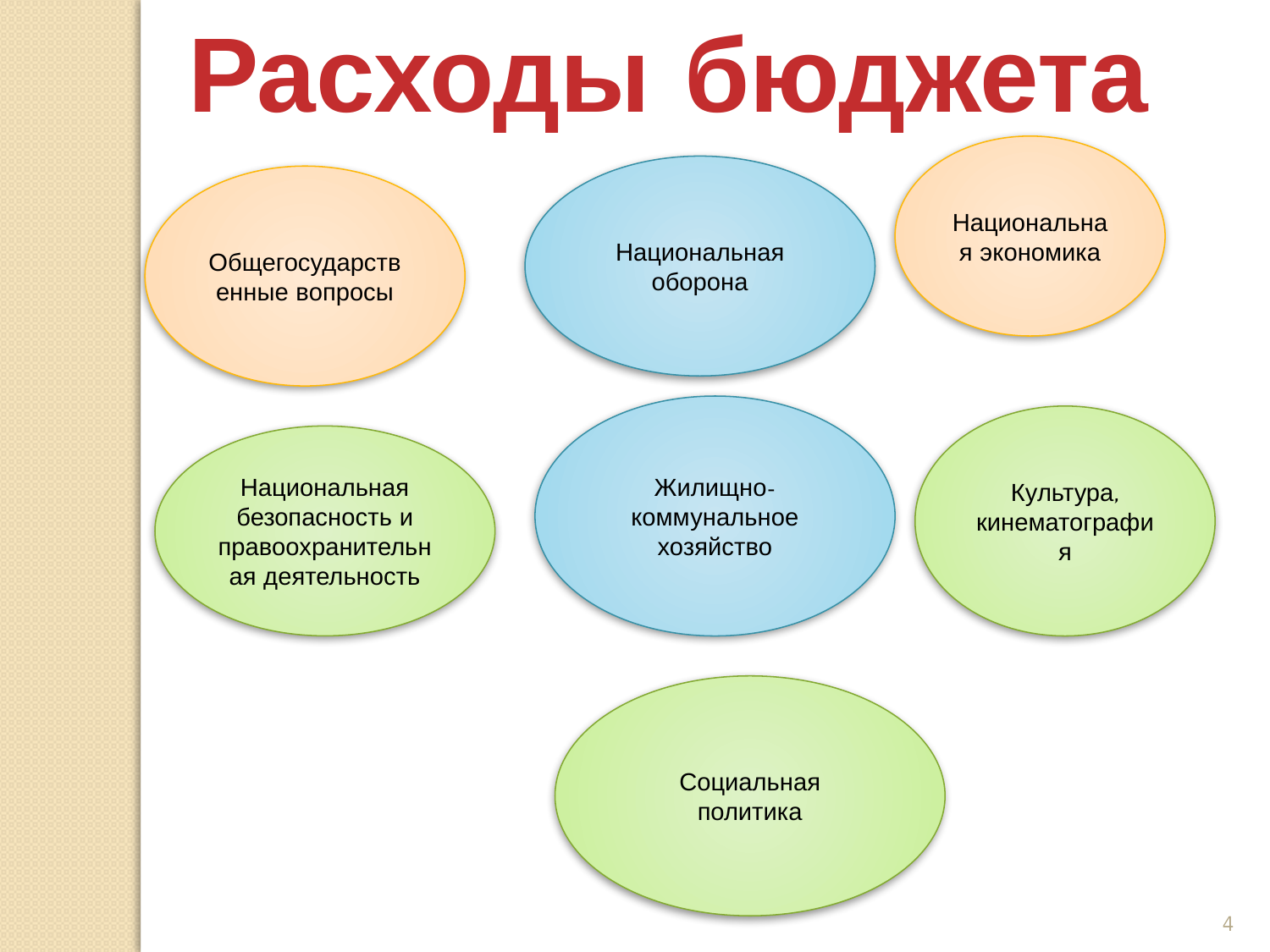

Расходы бюджета
Национальная экономика
Национальная оборона
Общегосударственные вопросы
Жилищно-коммунальное хозяйство
Культура, кинематография
Национальная безопасность и правоохранительная деятельность
Социальная политика
4